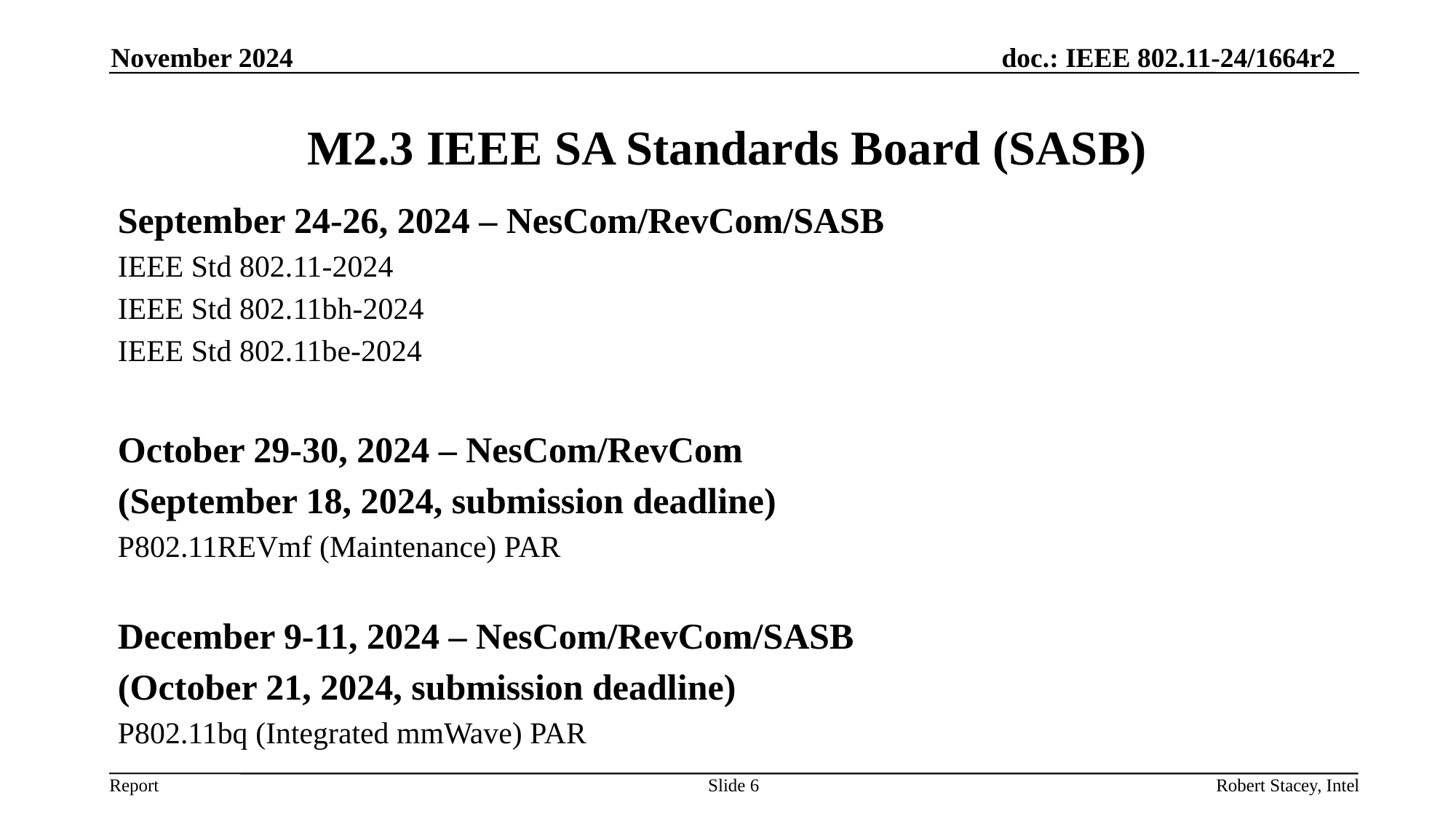

November 2024
# M2.3 IEEE SA Standards Board (SASB)
September 24-26, 2024 – NesCom/RevCom/SASB
IEEE Std 802.11-2024
IEEE Std 802.11bh-2024
IEEE Std 802.11be-2024

October 29-30, 2024 – NesCom/RevCom
(September 18, 2024, submission deadline)
P802.11REVmf (Maintenance) PAR

December 9-11, 2024 – NesCom/RevCom/SASB
(October 21, 2024, submission deadline)
P802.11bq (Integrated mmWave) PAR
Slide 6
Robert Stacey, Intel